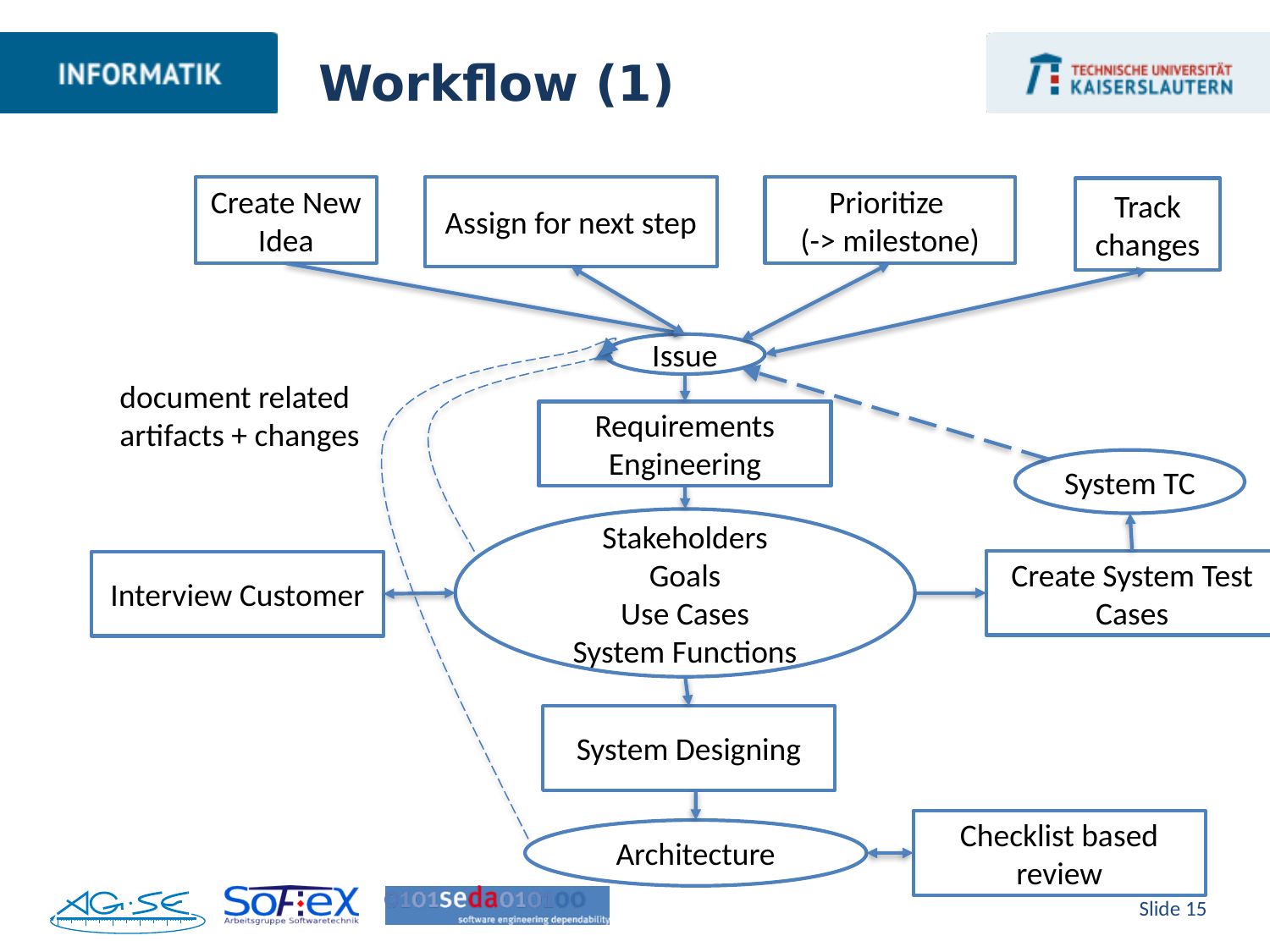

# Workflow (1)

Create New Idea
Assign for next step
Prioritize
(-> milestone)
Track changes
Issue

document related artifacts + changes
Requirements Engineering
System TC
Stakeholders
Goals
Use Cases
System Functions
Create System Test Cases
Interview Customer
System Designing
Checklist based review
Architecture